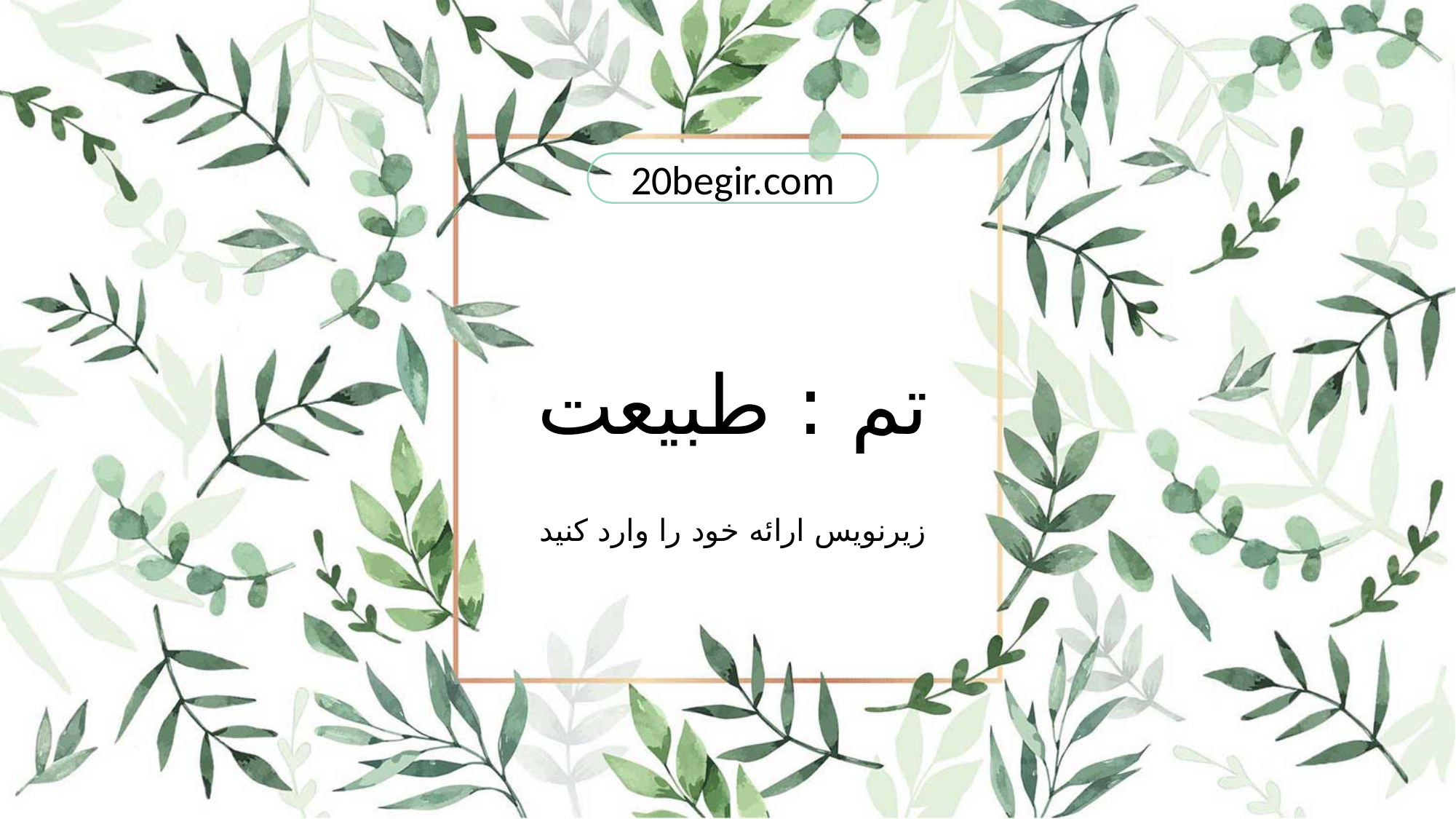

20begir.com
تم : طبیعت
زیرنویس ارائه خود را وارد کنید